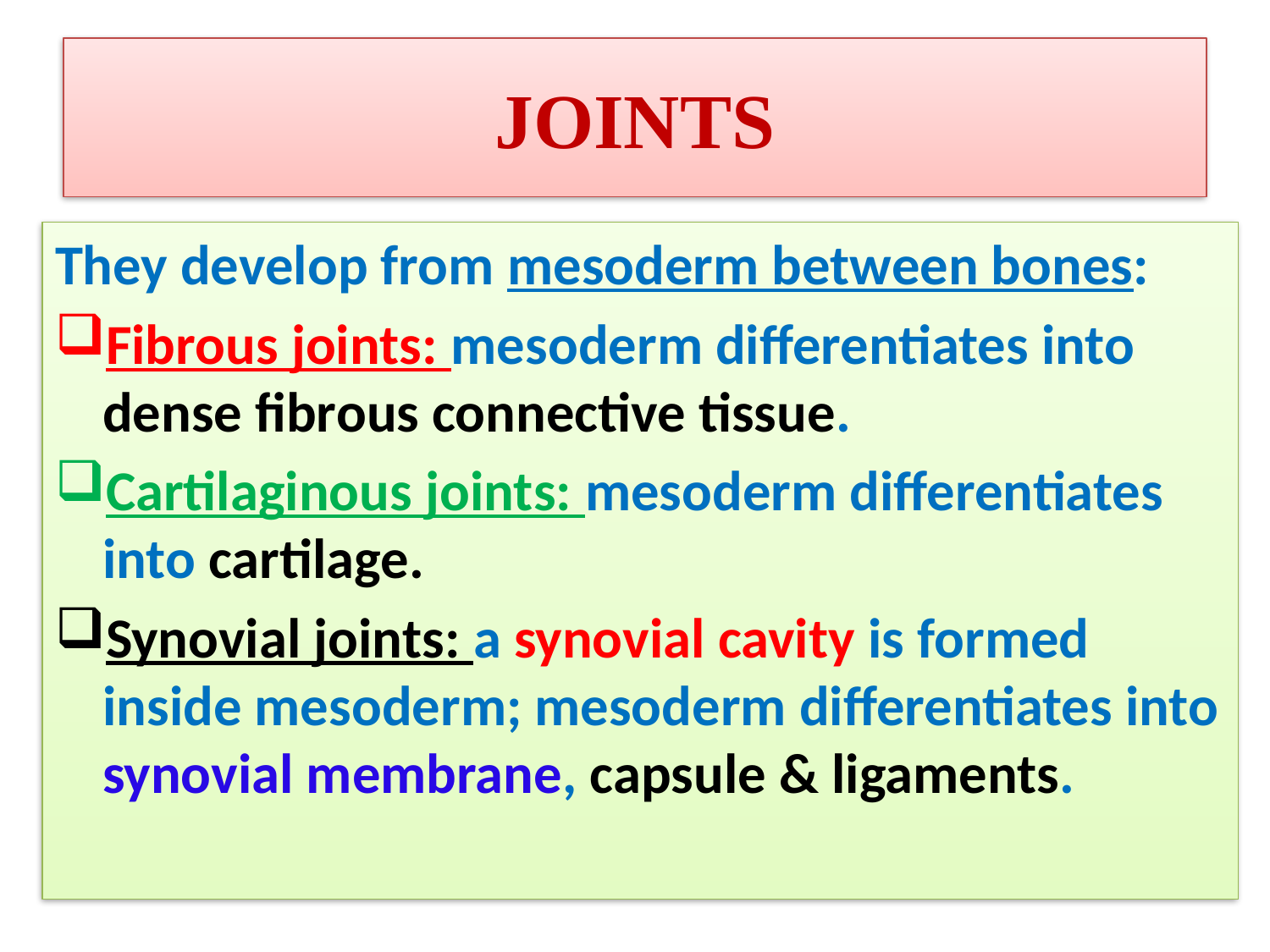

# JOINTS
They develop from mesoderm between bones:
Fibrous joints: mesoderm differentiates into dense fibrous connective tissue.
Cartilaginous joints: mesoderm differentiates into cartilage.
Synovial joints: a synovial cavity is formed inside mesoderm; mesoderm differentiates into synovial membrane, capsule & ligaments.